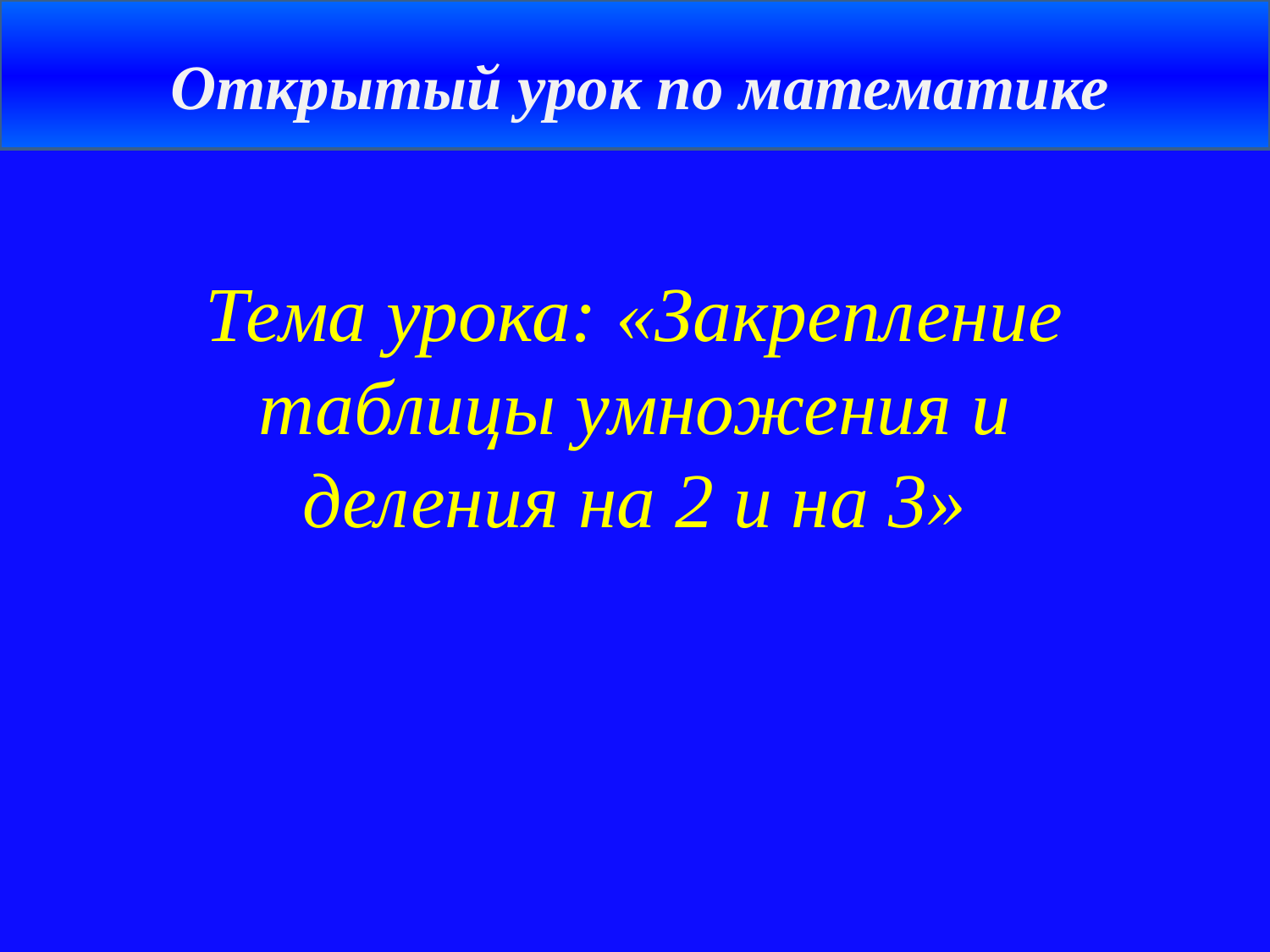

Открытый урок по математике
Тема урока: «Закрепление таблицы умножения и деления на 2 и на 3»